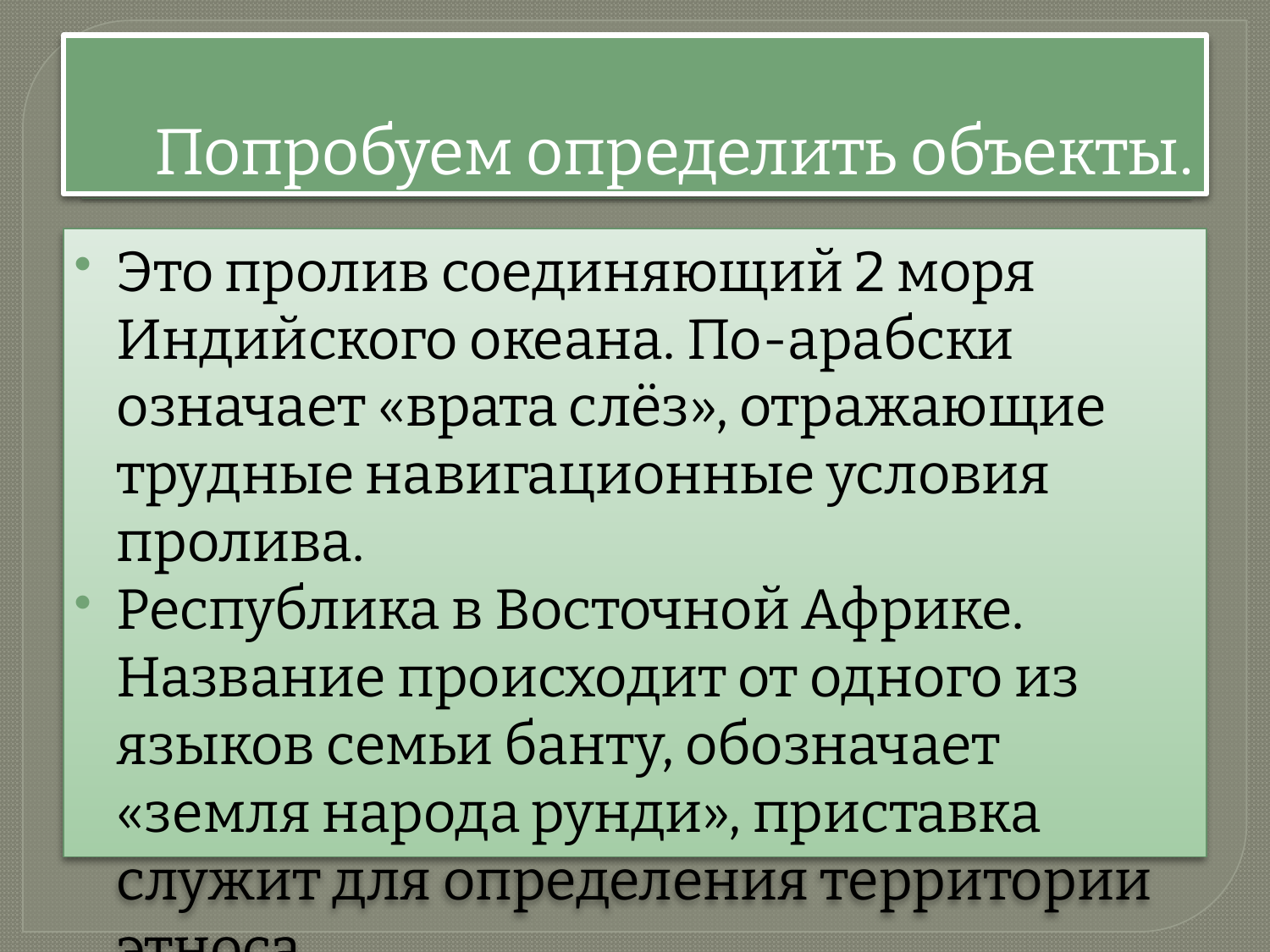

# Попробуем определить объекты.
Это пролив соединяющий 2 моря Индийского океана. По-арабски означает «врата слёз», отражающие трудные навигационные условия пролива.
Республика в Восточной Африке. Название происходит от одного из языков семьи банту, обозначает «земля народа рунди», приставка служит для определения территории этноса.